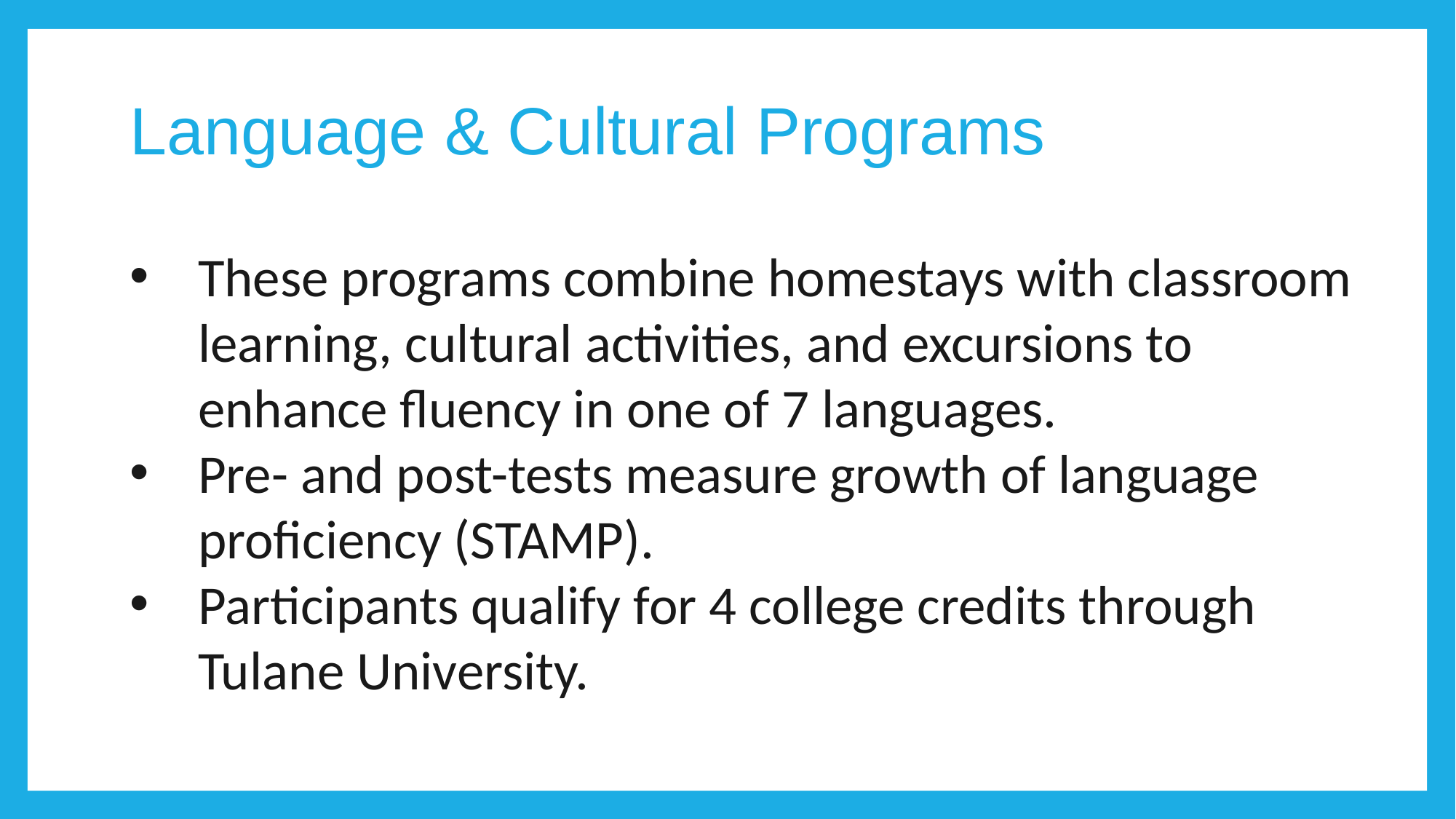

# Language & Cultural Programs
These programs combine homestays with classroom learning, cultural activities, and excursions to enhance fluency in one of 7 languages.
Pre- and post-tests measure growth of language proficiency (STAMP).
Participants qualify for 4 college credits through Tulane University.